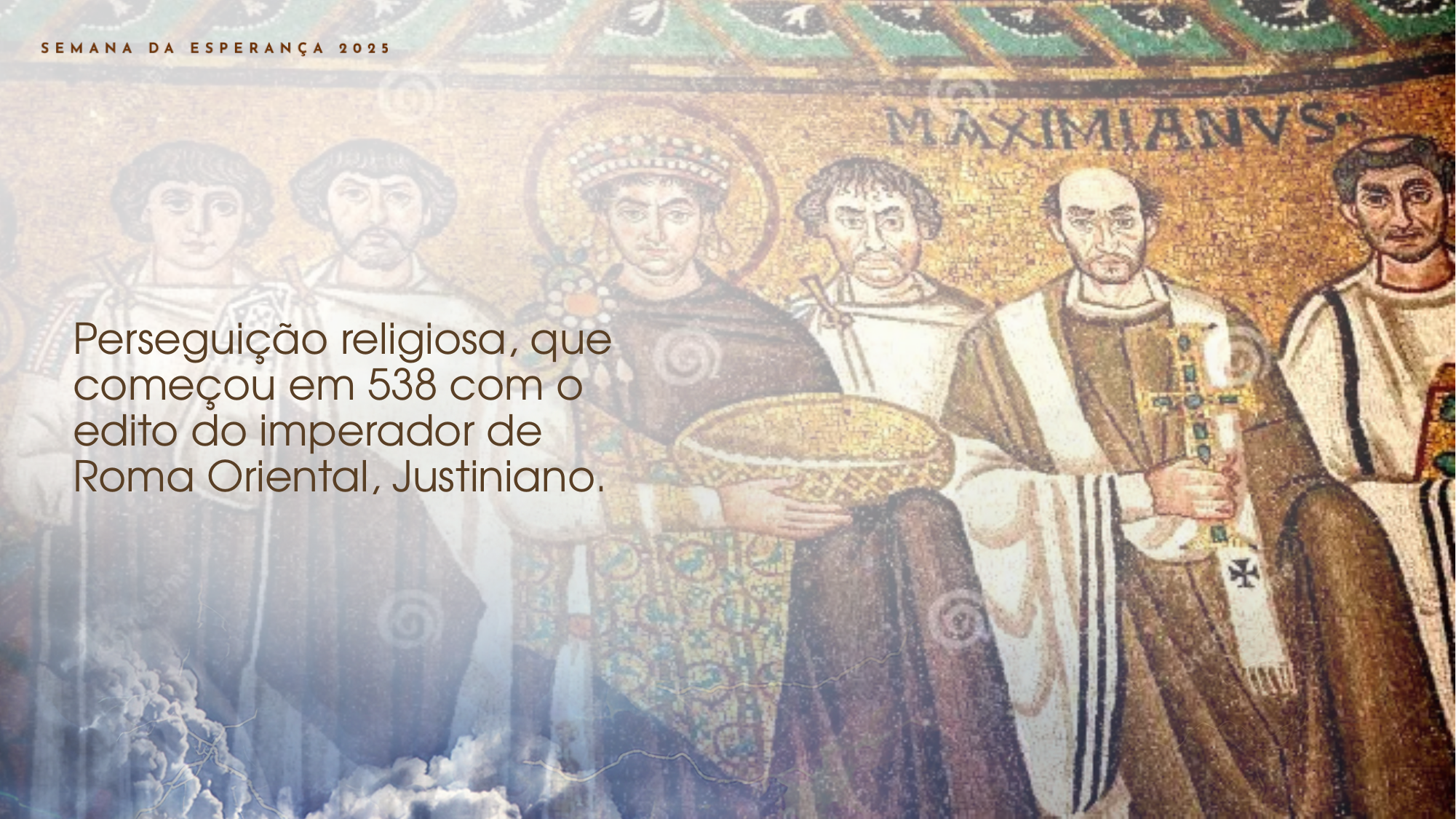

Perseguição religiosa, que começou em 538 com o edito do imperador de Roma Oriental, Justiniano.